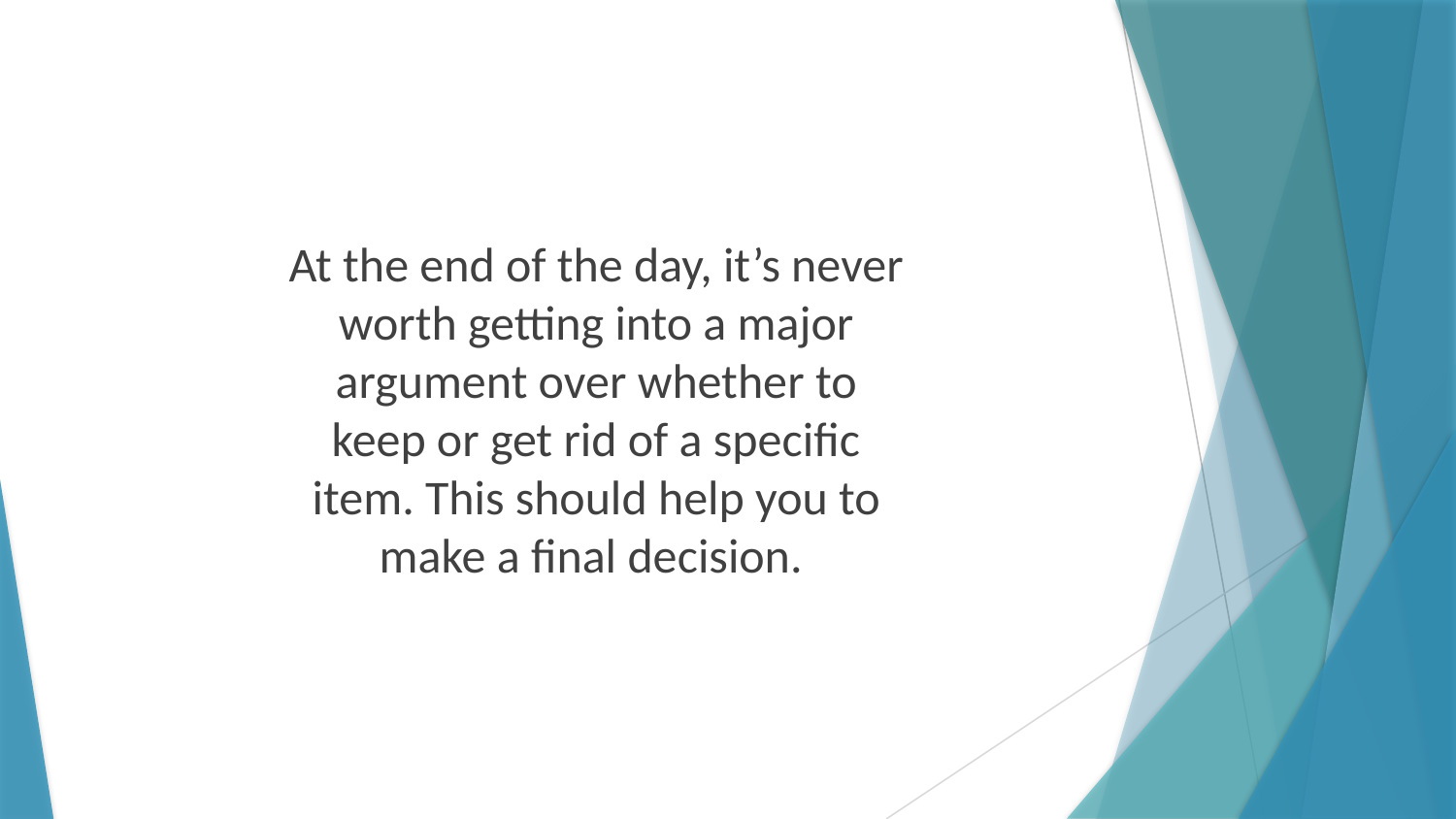

At the end of the day, it’s never worth getting into a major argument over whether to keep or get rid of a specific item. This should help you to make a final decision.